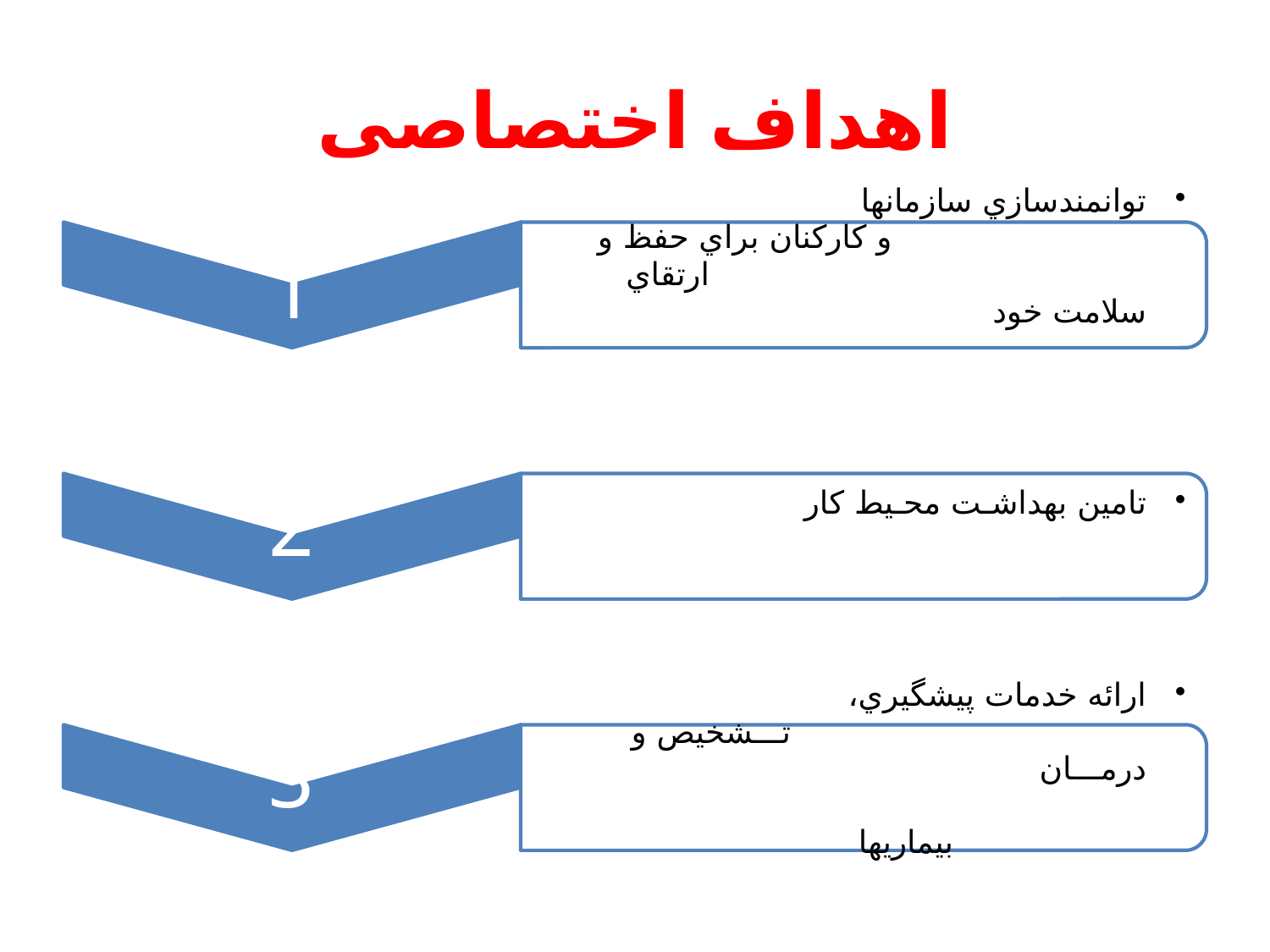

# اهداف اختصاصی
1
2
تامين بهداشـت محـيط كار
3